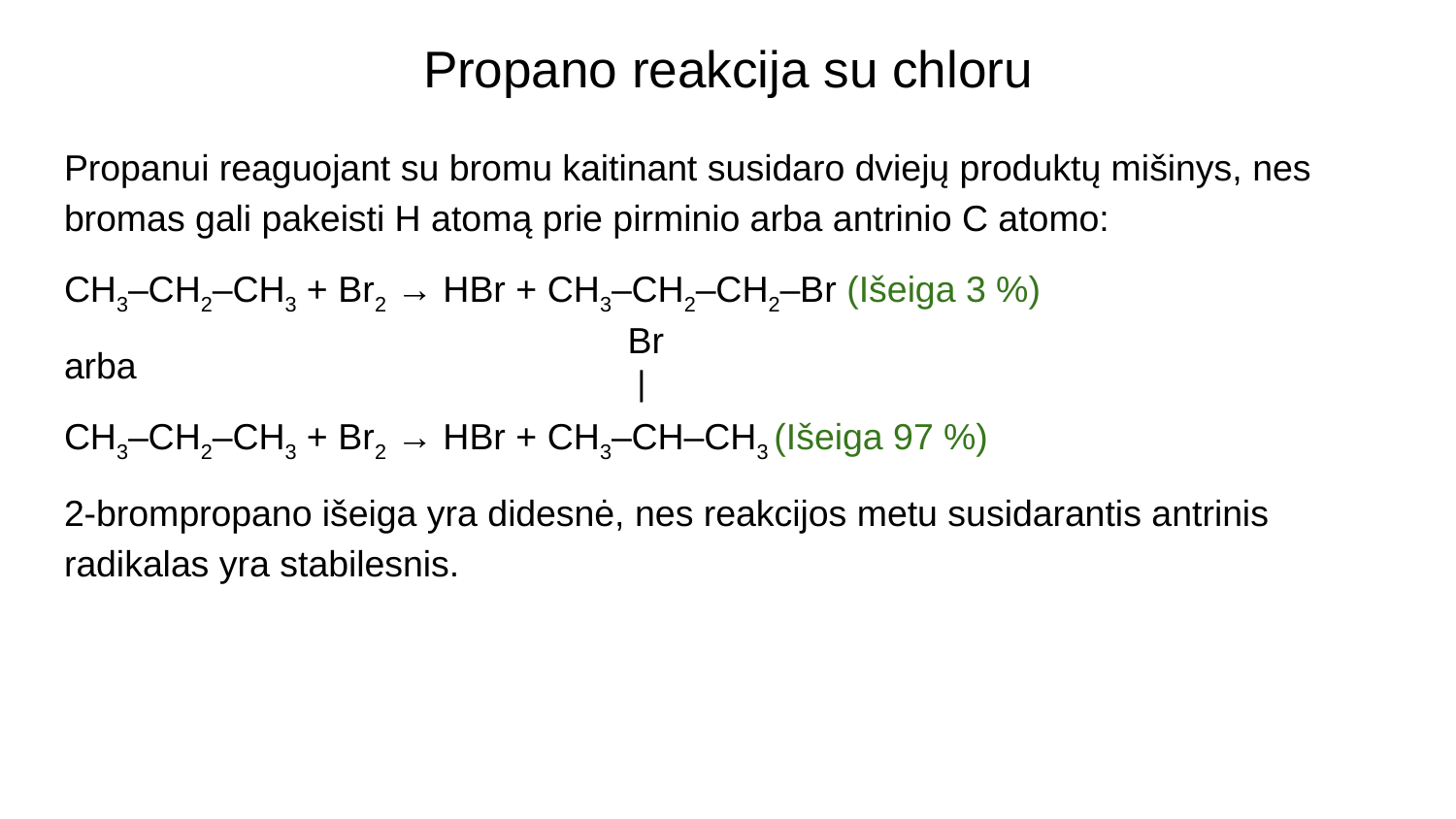

# Propano reakcija su chloru
Propanui reaguojant su bromu kaitinant susidaro dviejų produktų mišinys, nes bromas gali pakeisti H atomą prie pirminio arba antrinio C atomo:
CH3–CH2–CH3 + Br2 → HBr + CH3–CH2–CH2–Br (Išeiga 3 %)
arba
CH3–CH2–CH3 + Br2 → HBr + CH3–CH–CH3 (Išeiga 97 %)
2-brompropano išeiga yra didesnė, nes reakcijos metu susidarantis antrinis radikalas yra stabilesnis.
Br
 |